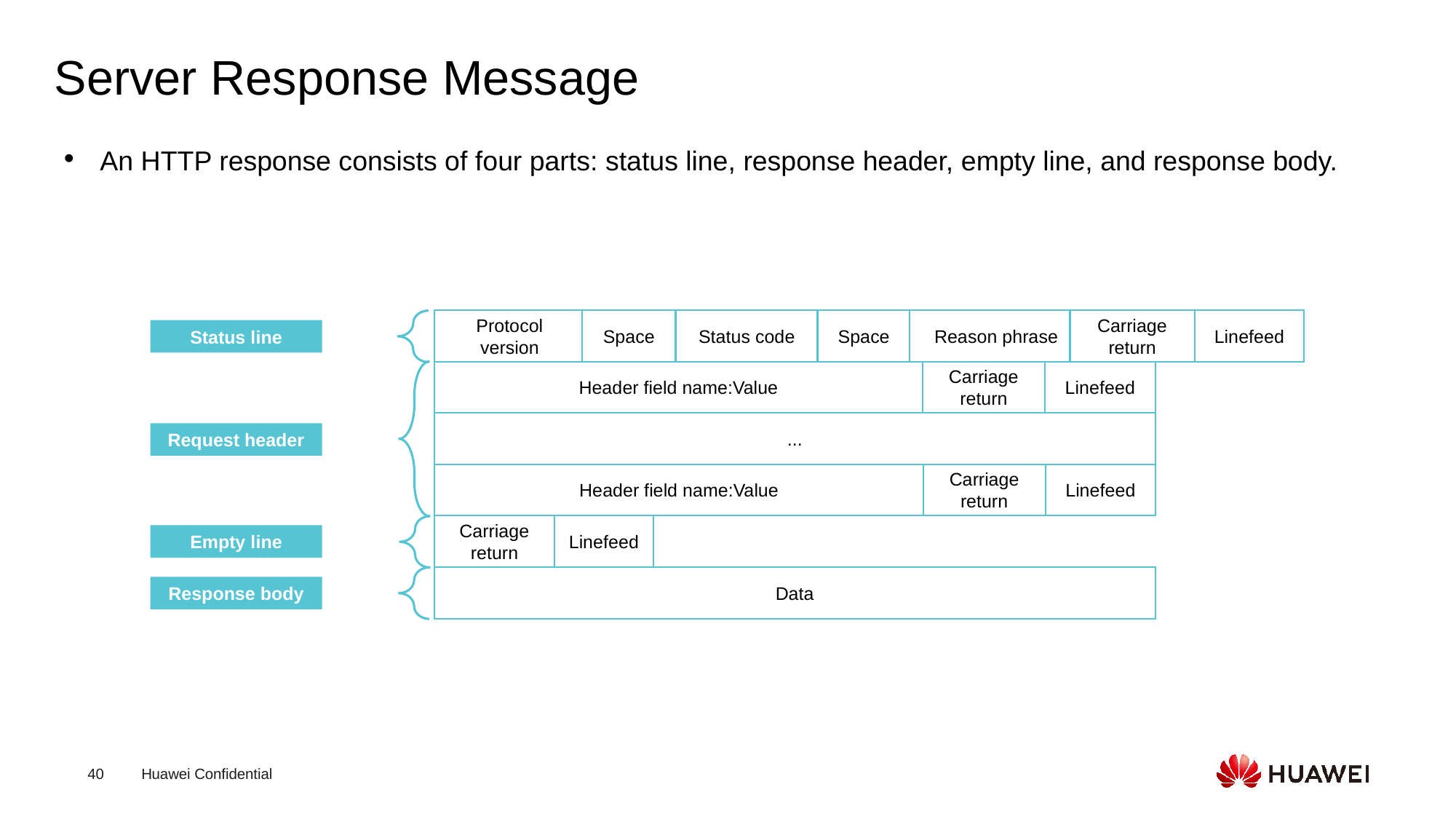

# Server Response Message
An HTTP response consists of four parts: status line, response header, empty line, and response body.
Protocol version
Space
Status code
Space
Reason phrase
Carriage return
Linefeed
Header field name:Value
Carriage return
Linefeed
...
Header field name:Value
Carriage return
Linefeed
Carriage return
Linefeed
Data

Status line

Request header

Empty line

Response body